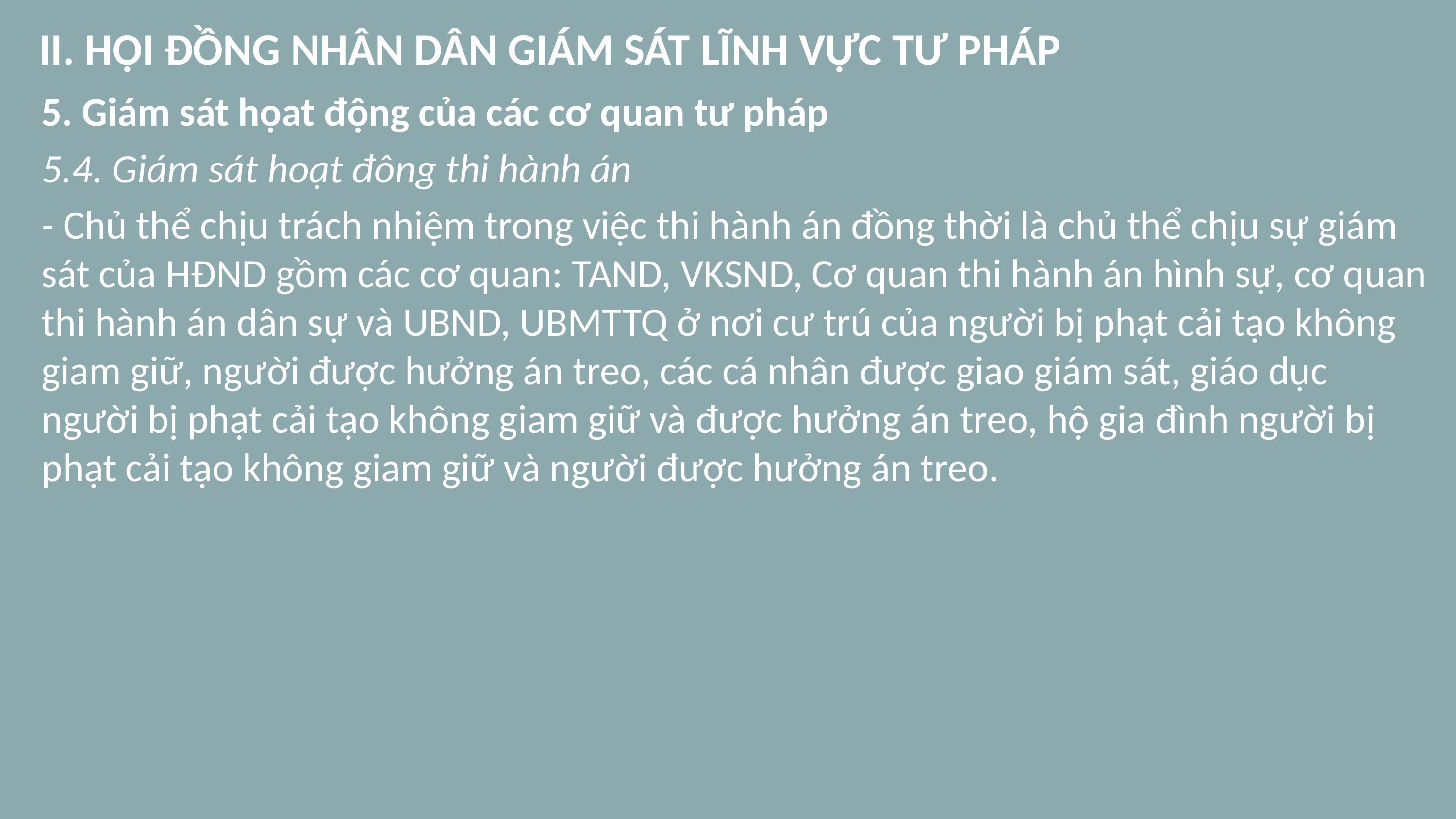

# II. HỘI ĐỒNG NHÂN DÂN GIÁM SÁT LĨNH VỰC TƯ PHÁP
5. Giám sát họat động của các cơ quan tư pháp
5.4. Giám sát hoạt đông thi hành án
- Chủ thể chịu trách nhiệm trong việc thi hành án đồng thời là chủ thể chịu sự giám sát của HĐND gồm các cơ quan: TAND, VKSND, Cơ quan thi hành án hình sự, cơ quan thi hành án dân sự và UBND, UBMTTQ ở nơi cư trú của người bị phạt cải tạo không giam giữ, người được hưởng án treo, các cá nhân được giao giám sát, giáo dục người bị phạt cải tạo không giam giữ và được hưởng án treo, hộ gia đình người bị phạt cải tạo không giam giữ và người được hưởng án treo.